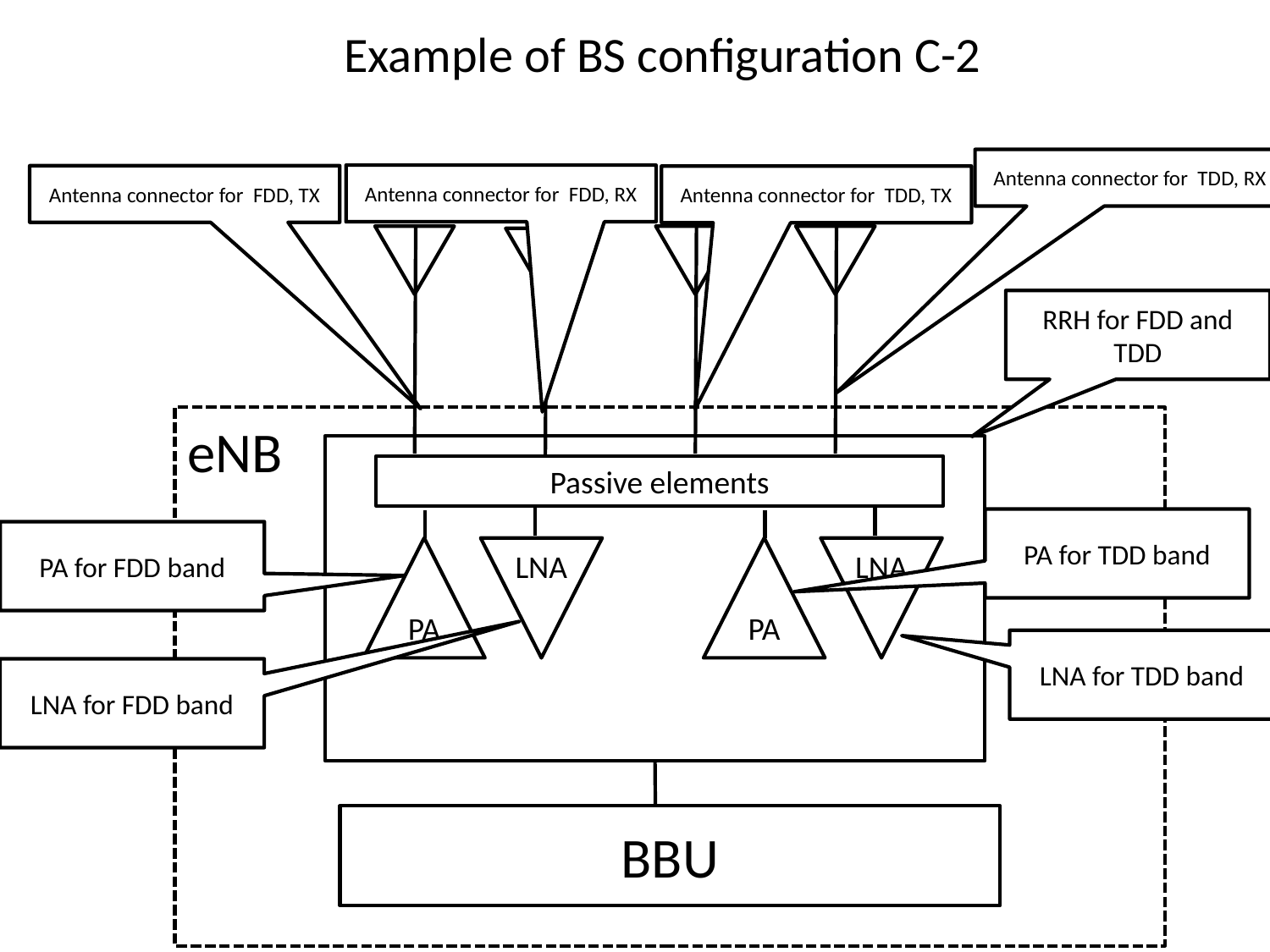

Example of BS configuration C-2
Antenna connector for  TDD, RX
Antenna connector for  FDD, RX
Antenna connector for  FDD, TX
Antenna connector for  TDD, TX

RRH for FDD and TDD

eNB

Passive elements
PA for TDD band
PA for FDD band
PA

LNA
PA

LNA
LNA for TDD band
LNA for FDD band
BBU